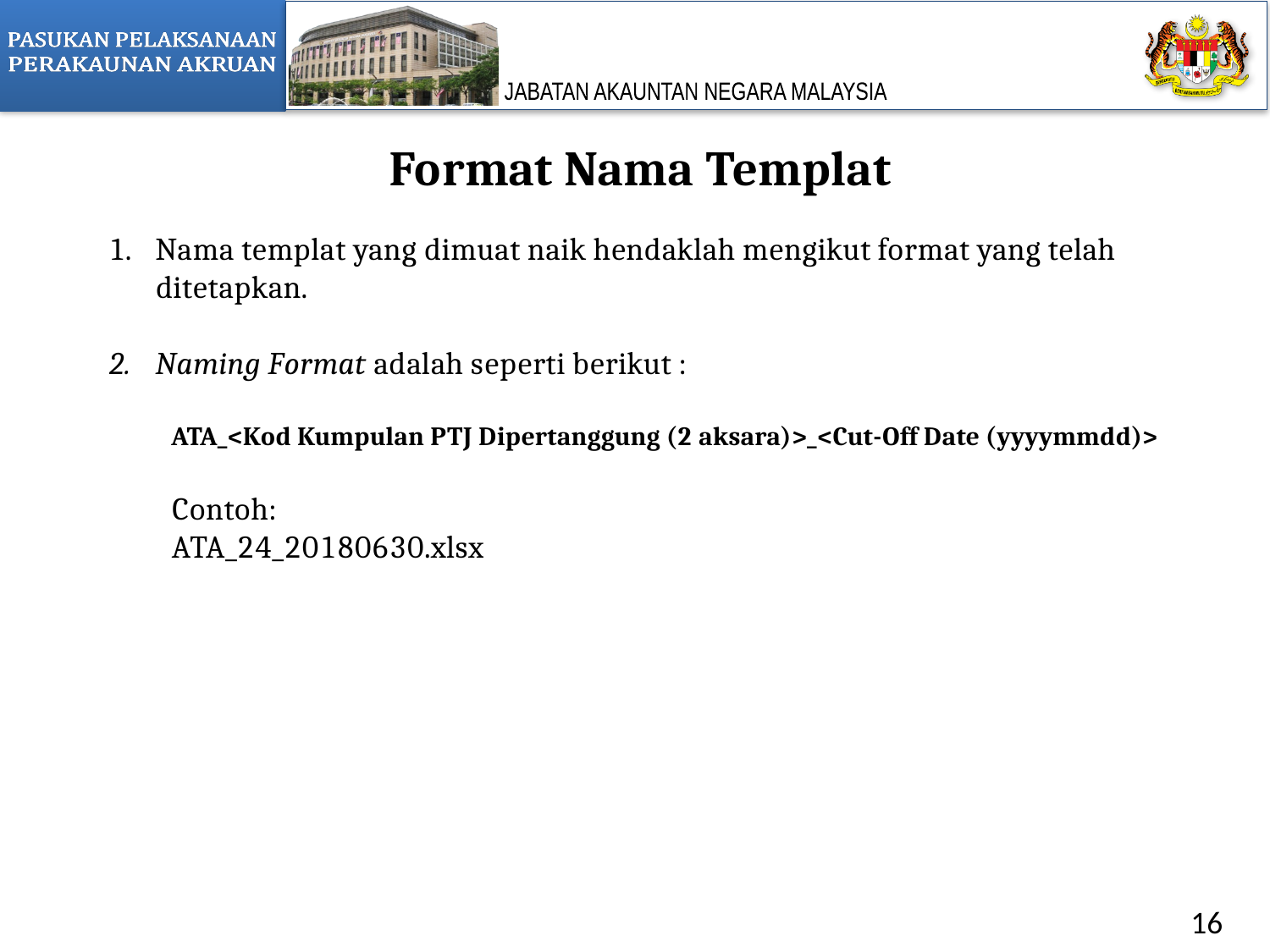

Format Nama Templat
Nama templat yang dimuat naik hendaklah mengikut format yang telah ditetapkan.

Naming Format adalah seperti berikut :

ATA_<Kod Kumpulan PTJ Dipertanggung (2 aksara)>_<Cut-Off Date (yyyymmdd)>

Contoh:
ATA_24_20180630.xlsx
16